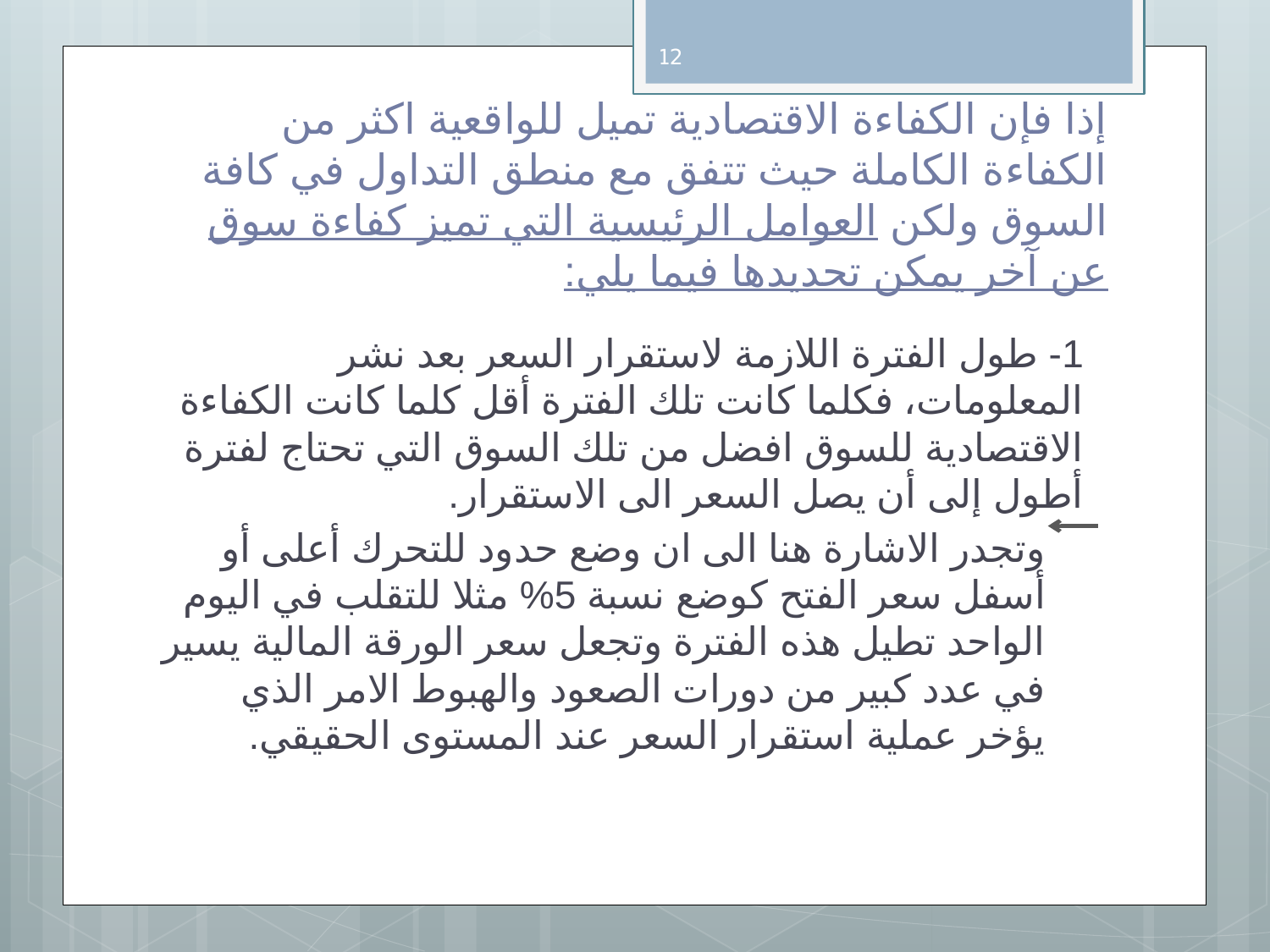

12
# إذا فإن الكفاءة الاقتصادية تميل للواقعية اكثر من الكفاءة الكاملة حيث تتفق مع منطق التداول في كافة السوق ولكن العوامل الرئيسية التي تميز كفاءة سوق عن آخر يمكن تحديدها فيما يلي:
1- طول الفترة اللازمة لاستقرار السعر بعد نشر المعلومات، فكلما كانت تلك الفترة أقل كلما كانت الكفاءة الاقتصادية للسوق افضل من تلك السوق التي تحتاج لفترة أطول إلى أن يصل السعر الى الاستقرار.
وتجدر الاشارة هنا الى ان وضع حدود للتحرك أعلى أو أسفل سعر الفتح كوضع نسبة 5% مثلا للتقلب في اليوم الواحد تطيل هذه الفترة وتجعل سعر الورقة المالية يسير في عدد كبير من دورات الصعود والهبوط الامر الذي يؤخر عملية استقرار السعر عند المستوى الحقيقي.